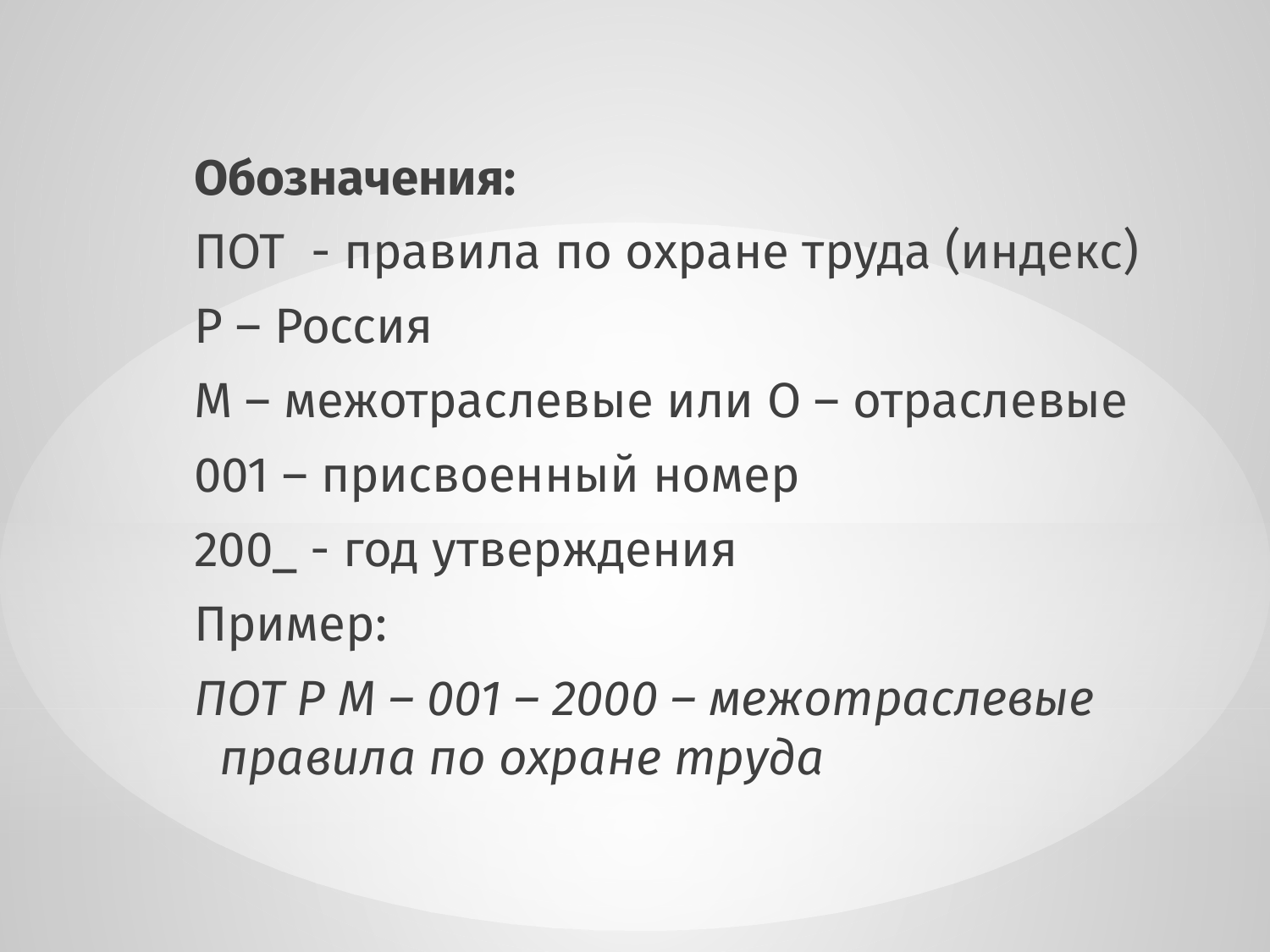

Обозначения:
ПОТ  - правила по охране труда (индекс)
Р – Россия
М – межотраслевые или О – отраслевые
001 – присвоенный номер
200_ - год утверждения
Пример:
ПОТ Р М – 001 – 2000 – межотраслевые правила по охране труда